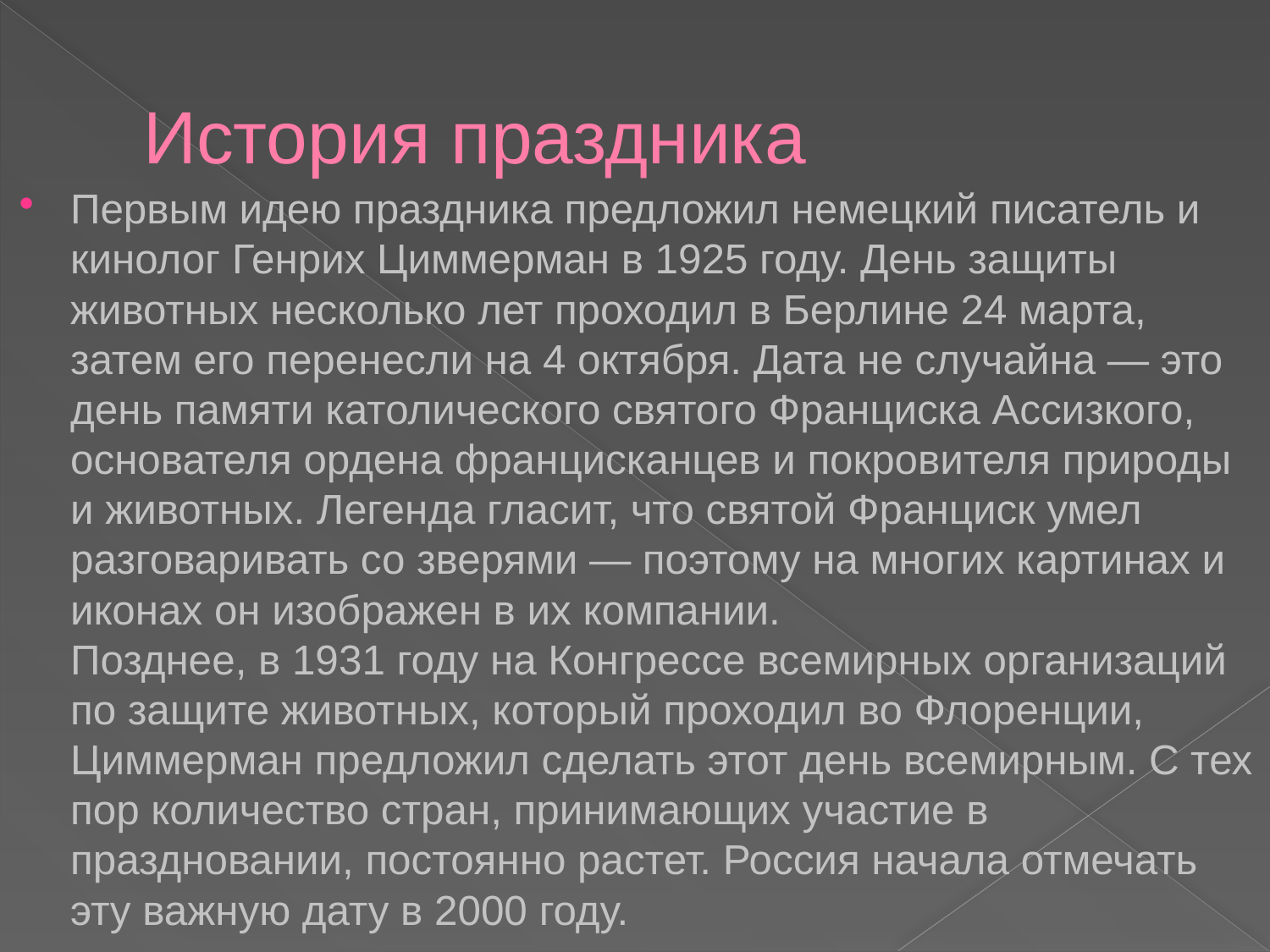

# История праздника
Первым идею праздника предложил немецкий писатель и кинолог Генрих Циммерман в 1925 году. День защиты животных несколько лет проходил в Берлине 24 марта, затем его перенесли на 4 октября. Дата не случайна — это день памяти католического святого Франциска Ассизкого, основателя ордена францисканцев и покровителя природы и животных. Легенда гласит, что святой Франциск умел разговаривать со зверями — поэтому на многих картинах и иконах он изображен в их компании.
Позднее, в 1931 году на Конгрессе всемирных организаций по защите животных, который проходил во Флоренции, Циммерман предложил сделать этот день всемирным. С тех пор количество стран, принимающих участие в праздновании, постоянно растет. Россия начала отмечать эту важную дату в 2000 году.